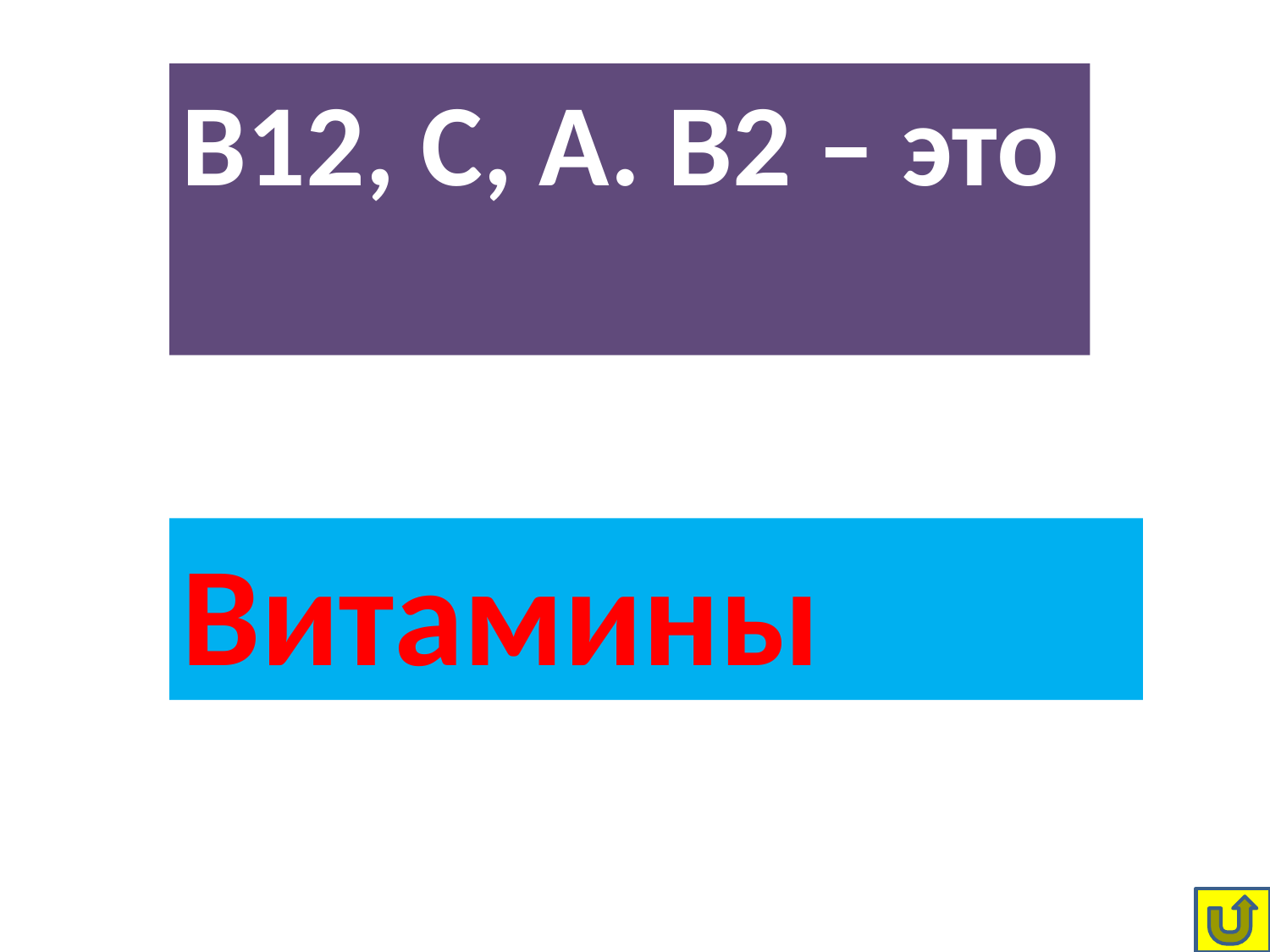

В12, С, А. В2 – это

Витамины